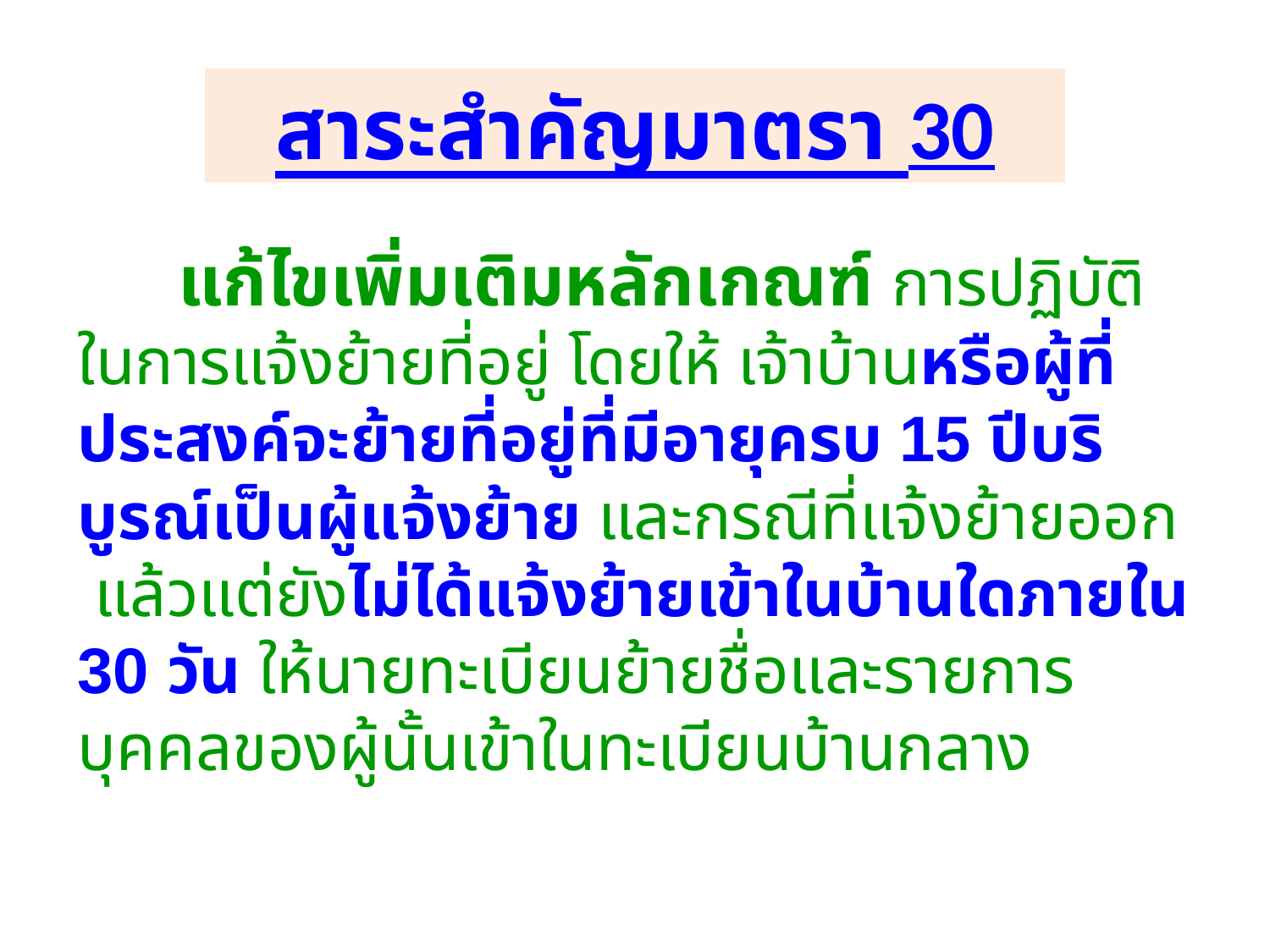

สาระสำคัญมาตรา 30
# แก้ไขเพิ่มเติมหลักเกณฑ์ การปฏิบัติในการแจ้งย้ายที่อยู่ โดยให้ เจ้าบ้านหรือผู้ที่ประสงค์จะย้ายที่อยู่ที่มีอายุครบ 15 ปีบริบูรณ์เป็นผู้แจ้งย้าย และกรณีที่แจ้งย้ายออก  แล้วแต่ยังไม่ได้แจ้งย้ายเข้าในบ้านใดภายใน 30 วัน ให้นายทะเบียนย้ายชื่อและรายการบุคคลของผู้นั้นเข้าในทะเบียนบ้านกลาง